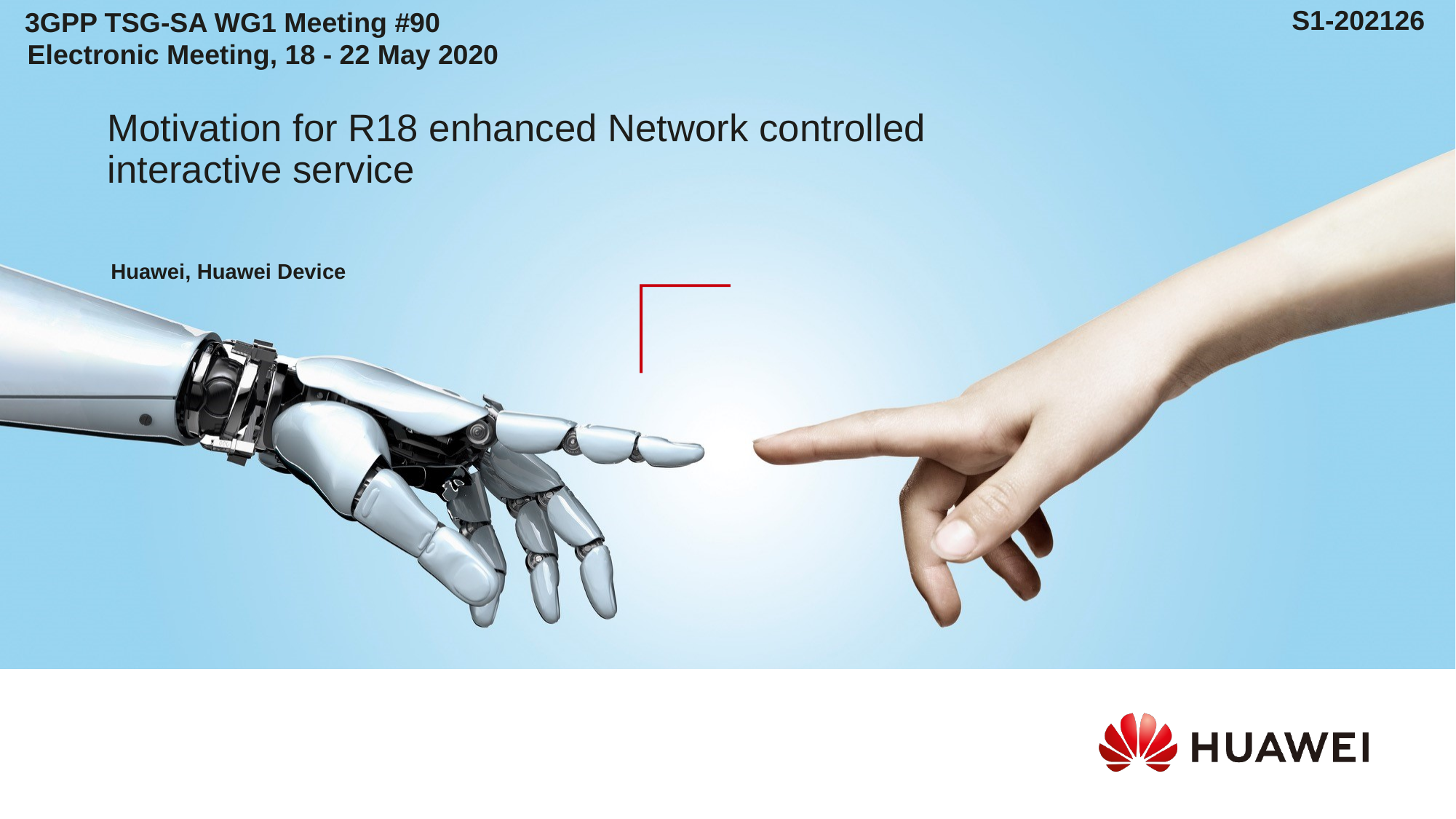

3GPP TSG-SA WG1 Meeting #90
S1-202126
Electronic Meeting, 18 - 22 May 2020
# Motivation for R18 enhanced Network controlled interactive service

Huawei, Huawei Device